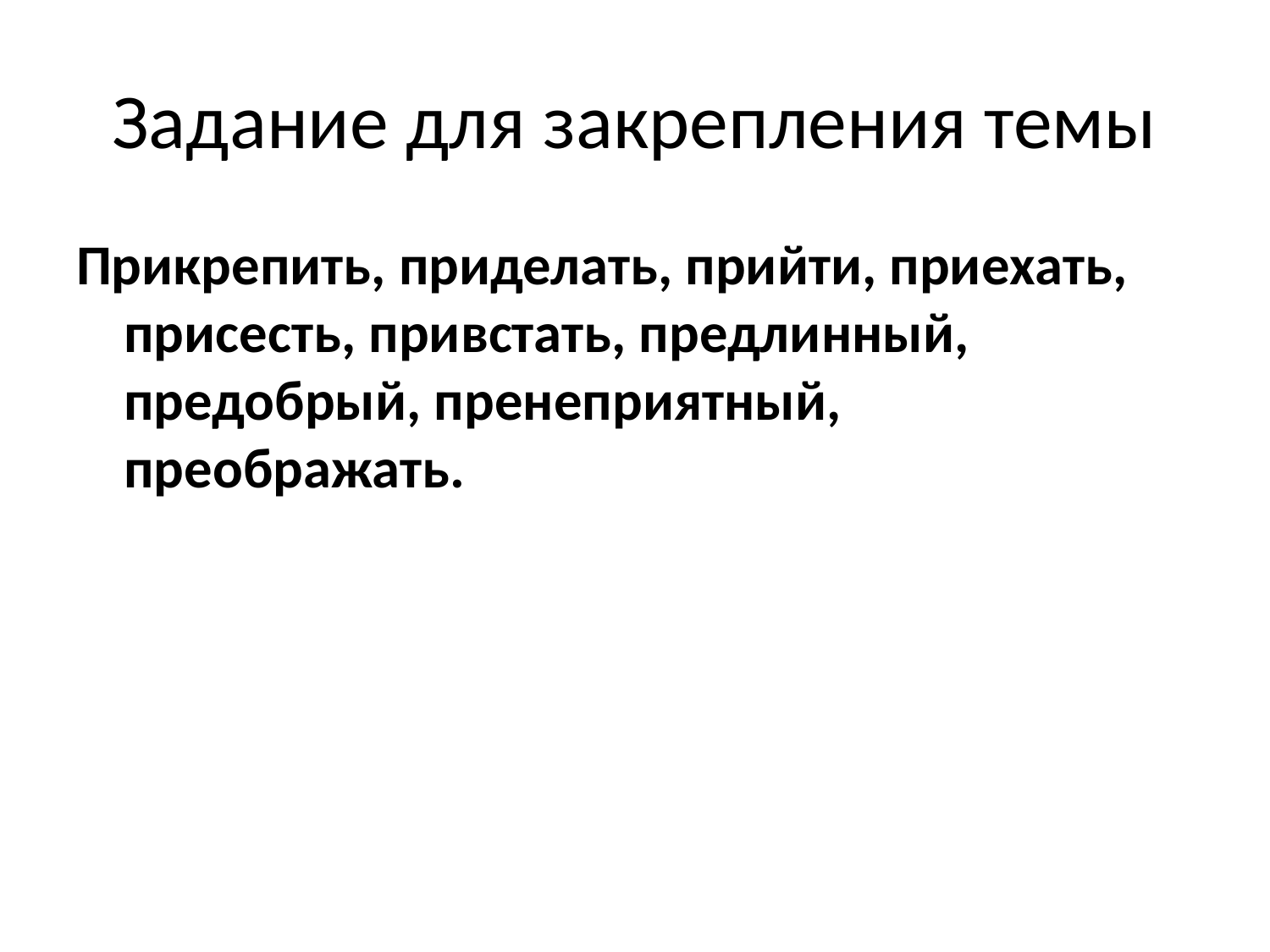

# Задание для закрепления темы
Прикрепить, приделать, прийти, приехать, присесть, привстать, предлинный, предобрый, пренеприятный, преображать.